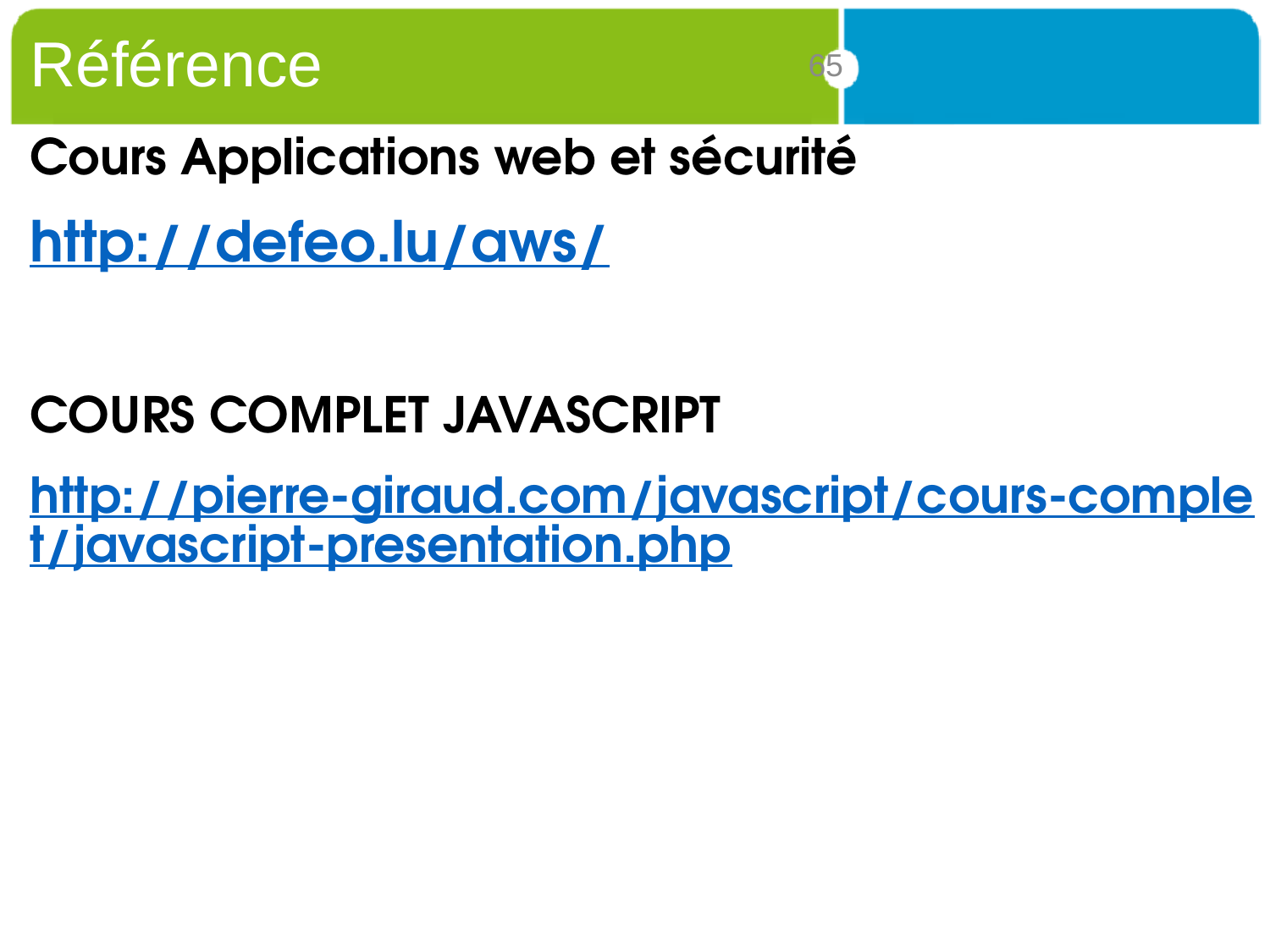

# Référence
65
Cours Applications web et sécurité
http://defeo.lu/aws/

COURS COMPLET JAVASCRIPT
http://pierre-giraud.com/javascript/cours-complet/javascript-presentation.php